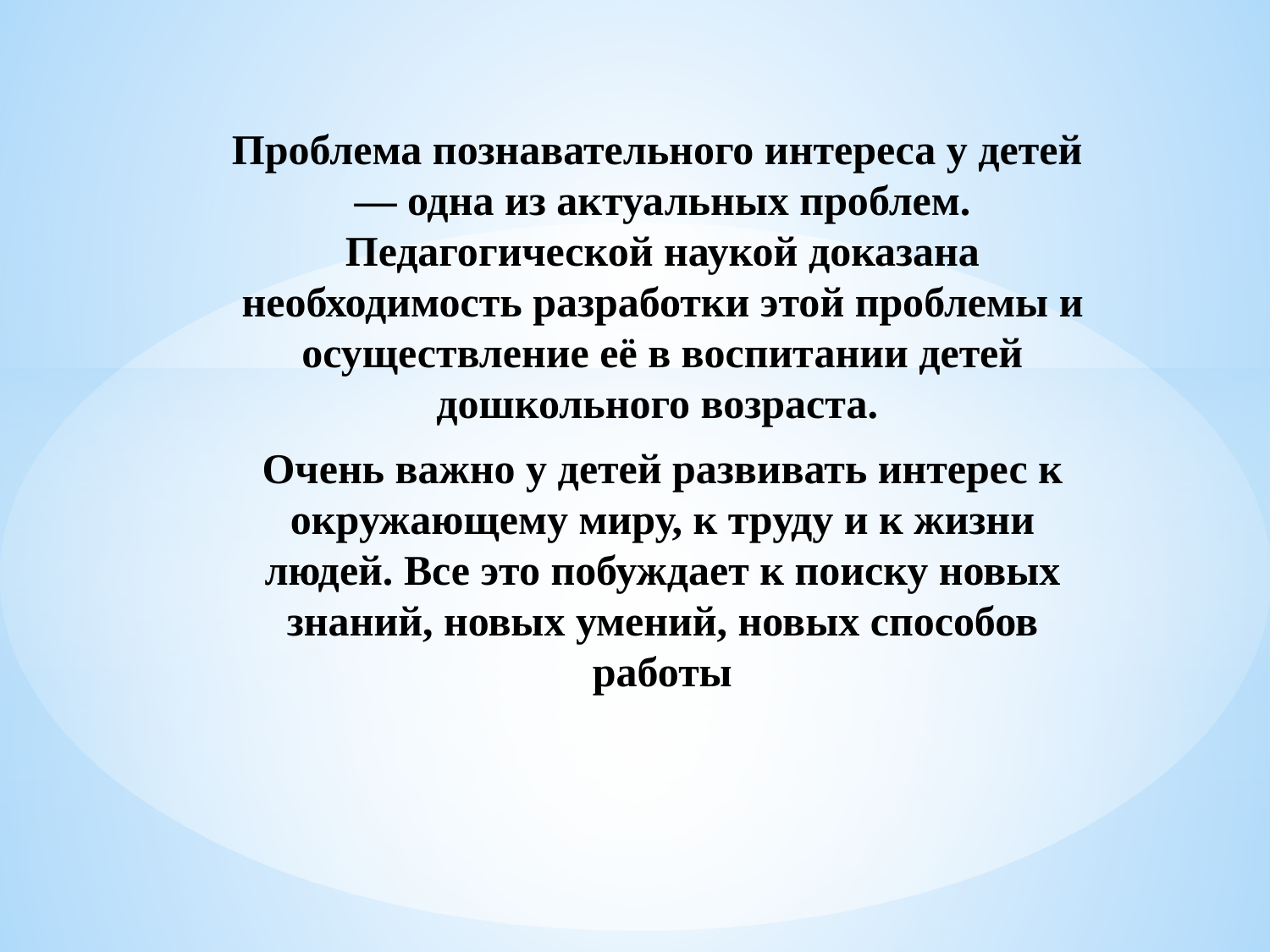

Проблема познавательного интереса у детей  — одна из актуальных проблем. Педагогической наукой доказана необходимость разработки этой проблемы и осуществление её в воспитании детей дошкольного возраста.
Очень важно у детей развивать интерес к окружающему миру, к труду и к жизни людей. Все это побуждает к поиску новых знаний, новых умений, новых способов работы